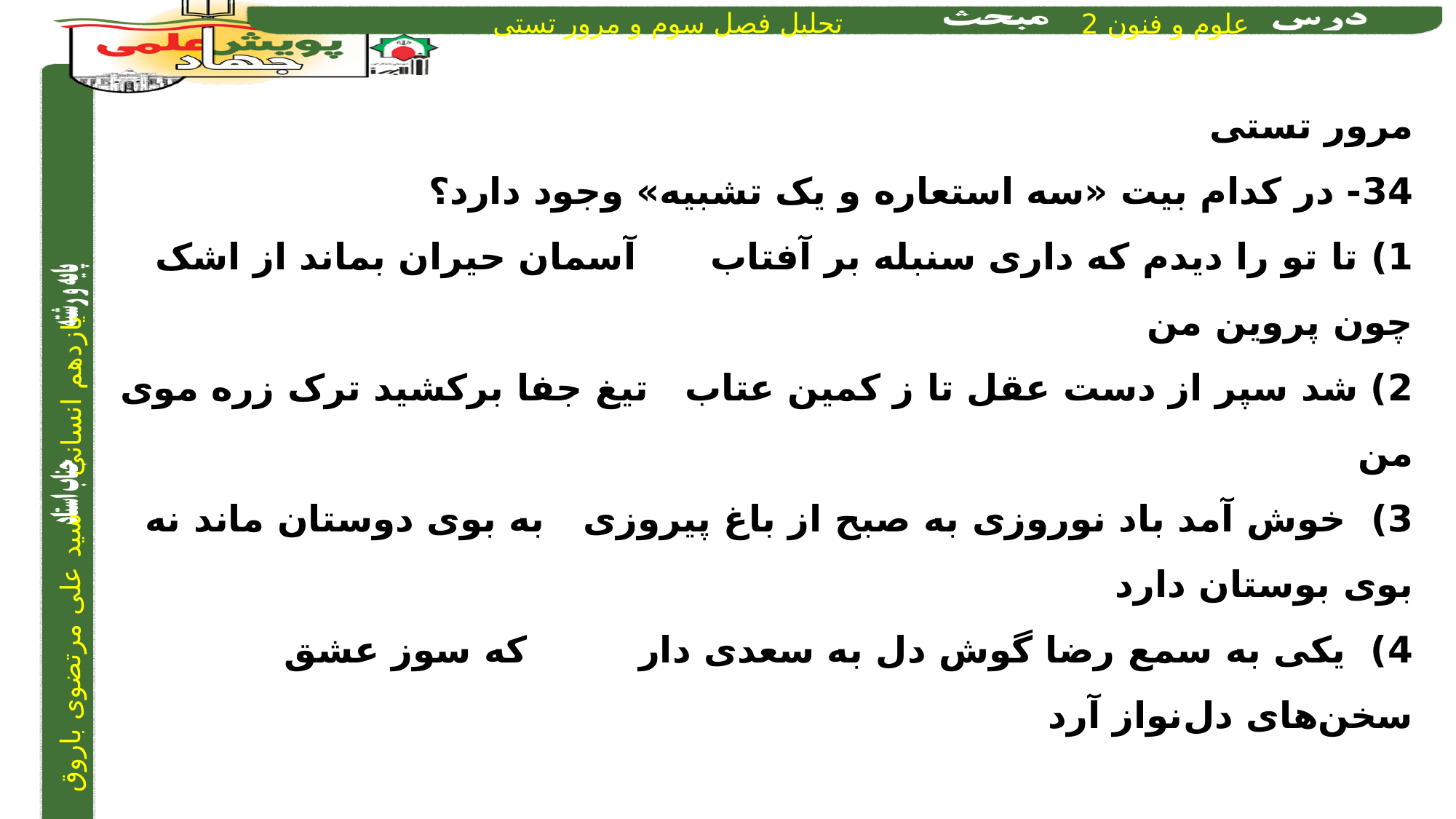

مرور تستی
34- در کدام بیت «سه استعاره و یک تشبیه» وجود دارد؟
1) ‌تا تو را دیدم که داری سنبله بر آفتاب 	 	 آسمان حیران بماند از اشک چون پروین من
2) شد سپر از دست عقل تا ز کمین عتاب 		تیغ جفا برکشید ترک زره موی من
3)  خوش آمد باد نوروزی به صبح از باغ پیروزی 	  به بوی دوستان ماند نه بوی بوستان دارد
4)  یکی به سمع رضا گوش دل به سعدی‌ دار 	 	 که سوز عشق سخن‌های دل‌نواز آرد

1